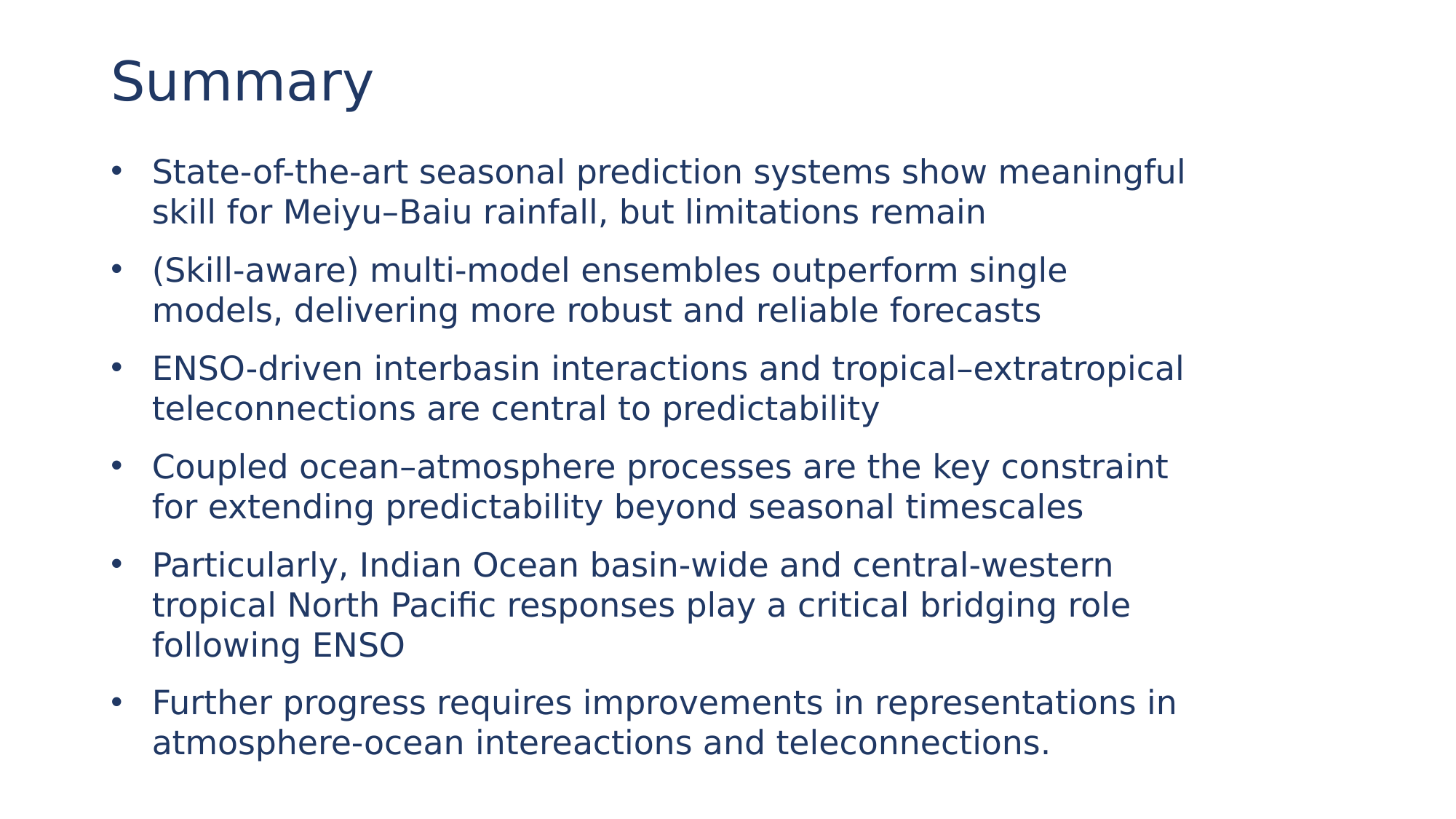

# Summary
State-of-the-art seasonal prediction systems show meaningful skill for Meiyu–Baiu rainfall, but limitations remain
(Skill-aware) multi-model ensembles outperform single models, delivering more robust and reliable forecasts
ENSO-driven interbasin interactions and tropical–extratropical teleconnections are central to predictability
Coupled ocean–atmosphere processes are the key constraint for extending predictability beyond seasonal timescales
Particularly, Indian Ocean basin-wide and central-western tropical North Pacific responses play a critical bridging role following ENSO
Further progress requires improvements in representations in atmosphere-ocean intereactions and teleconnections.